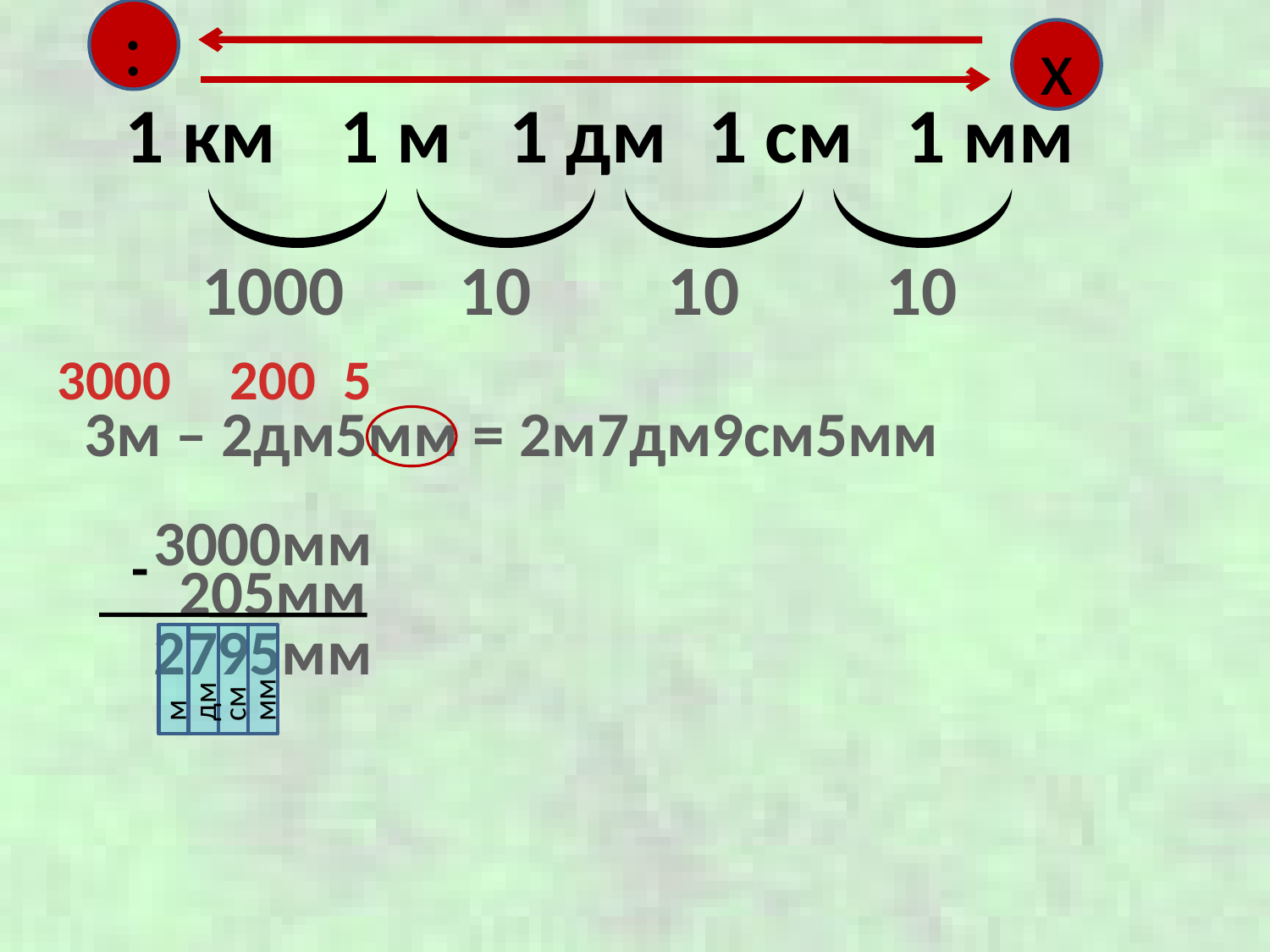

:
х
1 км
1 м
1 дм
1 см
1 мм

1000
10
10
10
3000
200
5
3м – 2дм5мм =
2м7дм9см5мм

3000мм
-
205мм
2795мм
м
дм
см
мм